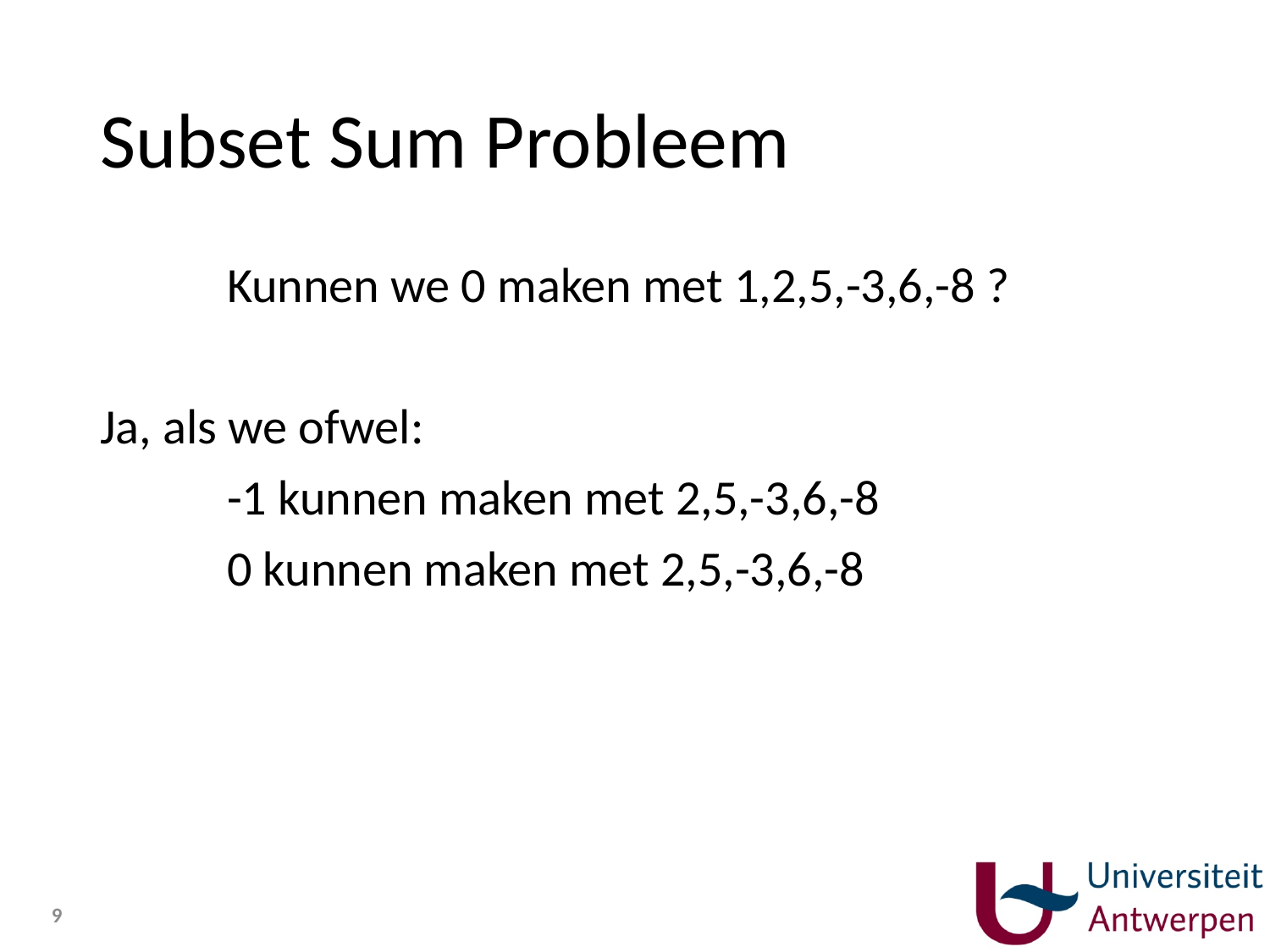

# Subset Sum Probleem
	Kunnen we 0 maken met 1,2,5,-3,6,-8 ?

Ja, als we ofwel:
	-1 kunnen maken met 2,5,-3,6,-8
	0 kunnen maken met 2,5,-3,6,-8
9